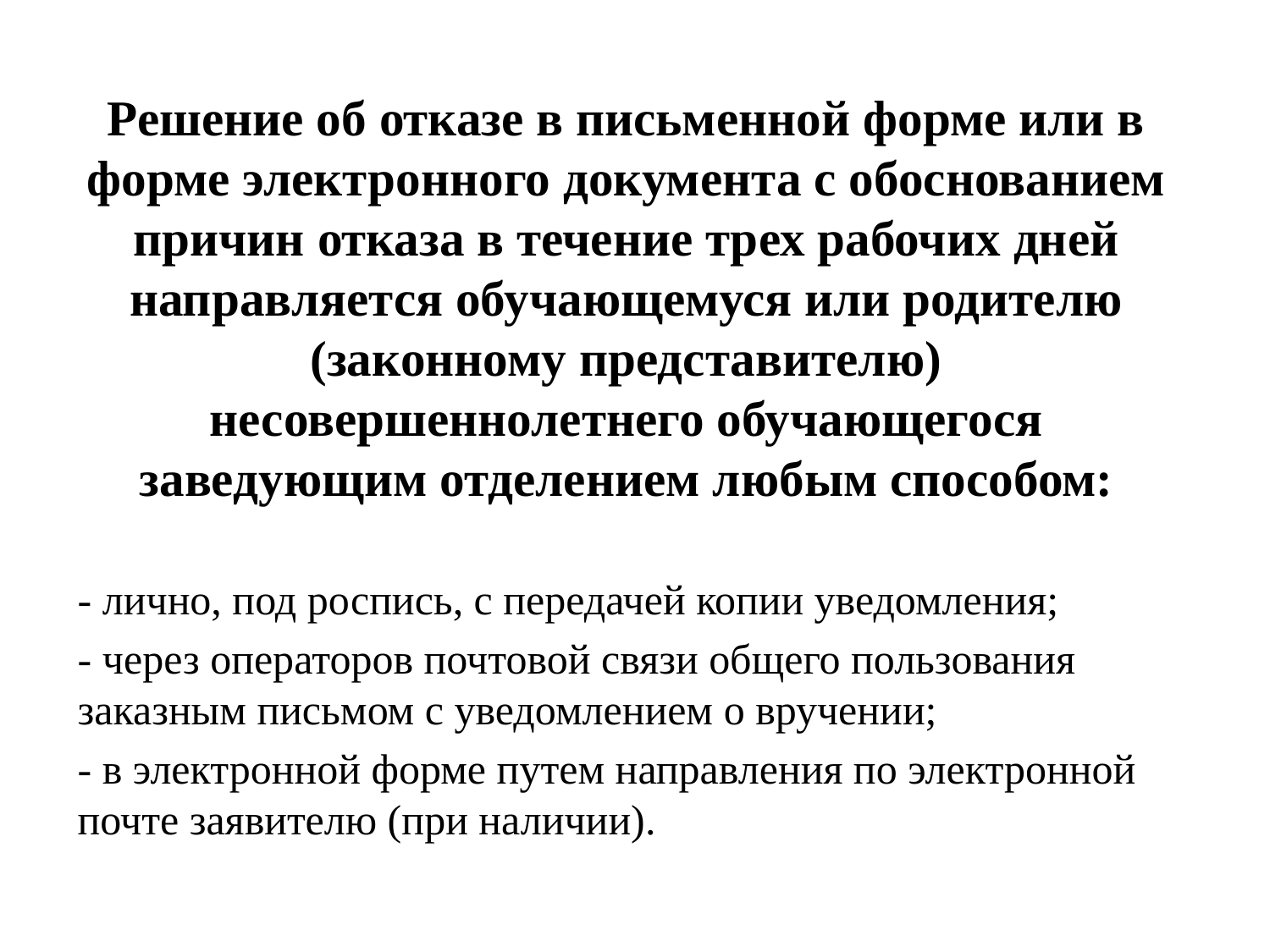

# Решение об отказе в письменной форме или в форме электронного документа с обоснованием причин отказа в течение трех рабочих дней направляется обучающемуся или родителю (законному представителю) несовершеннолетнего обучающегося заведующим отделением любым способом:
- лично, под роспись, с передачей копии уведомления;
- через операторов почтовой связи общего пользования заказным письмом с уведомлением о вручении;
- в электронной форме путем направления по электронной почте заявителю (при наличии).